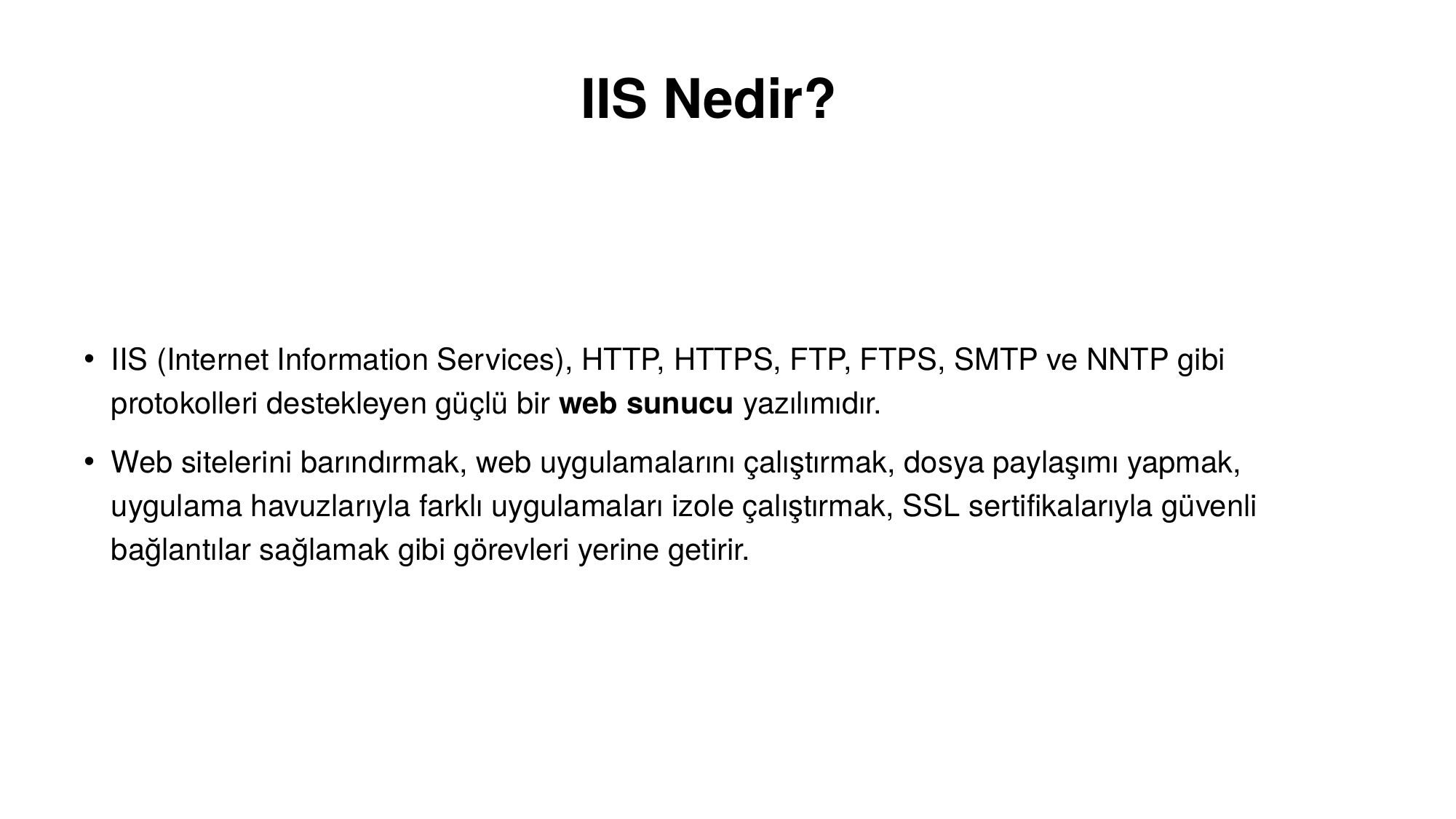

# IIS Nedir?
IIS (Internet Information Services), HTTP, HTTPS, FTP, FTPS, SMTP ve NNTP gibi protokolleri destekleyen güçlü bir web sunucu yazılımıdır.
Web sitelerini barındırmak, web uygulamalarını çalıştırmak, dosya paylaşımı yapmak, uygulama havuzlarıyla farklı uygulamaları izole çalıştırmak, SSL sertifikalarıyla güvenli bağlantılar sağlamak gibi görevleri yerine getirir.